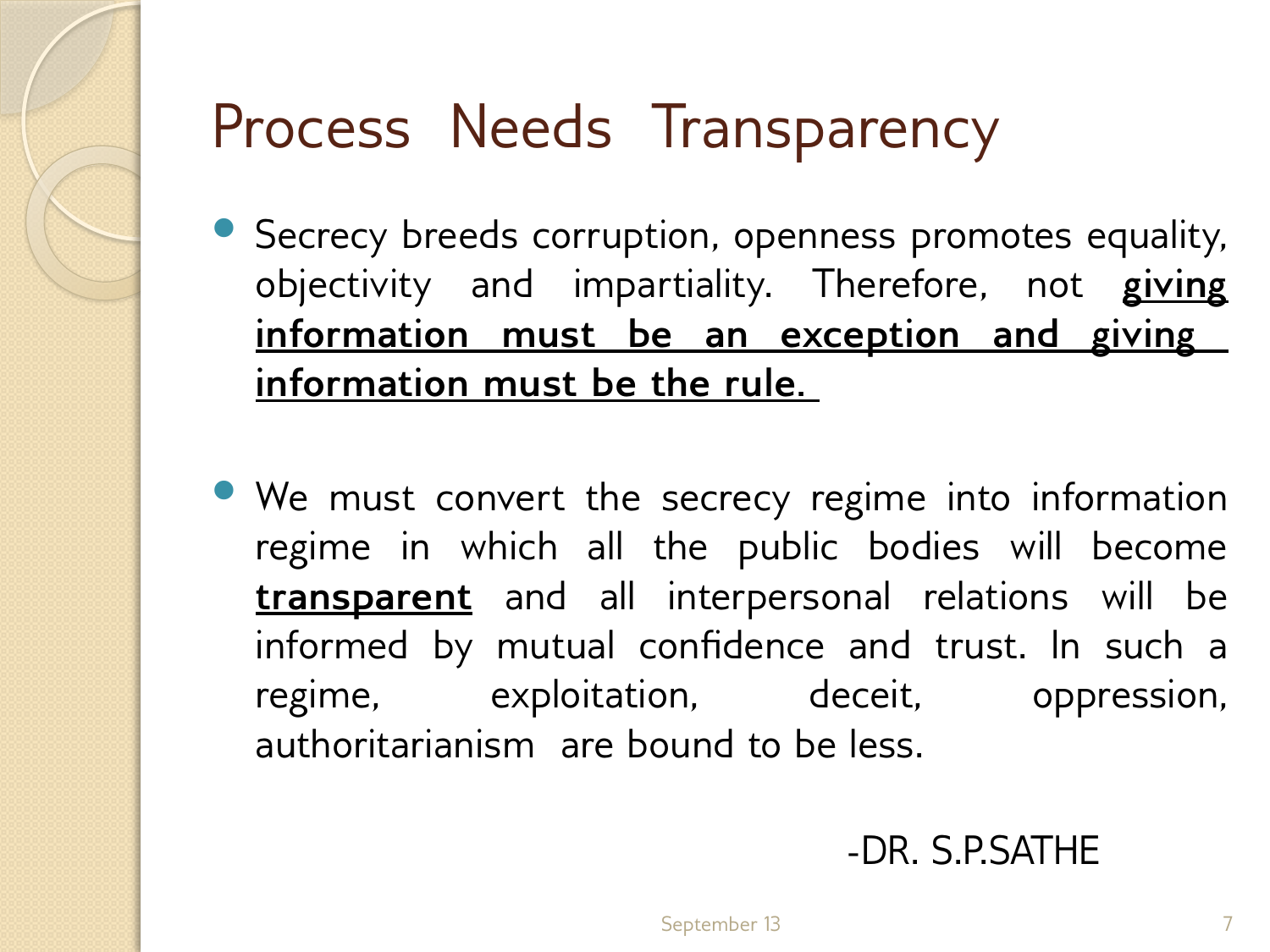

# Process  Needs  Transparency
Secrecy breeds corruption, openness promotes equality, objectivity and impartiality. Therefore, not giving information must be an exception and giving  information must be the rule.

We must convert the secrecy regime into information regime in which all the public bodies will become transparent and all interpersonal relations will be informed by mutual confidence and trust. In such a regime, exploitation, deceit, oppression, authoritarianism  are bound to be less.
                                                  -DR. S.P.SATHE

September 13
7